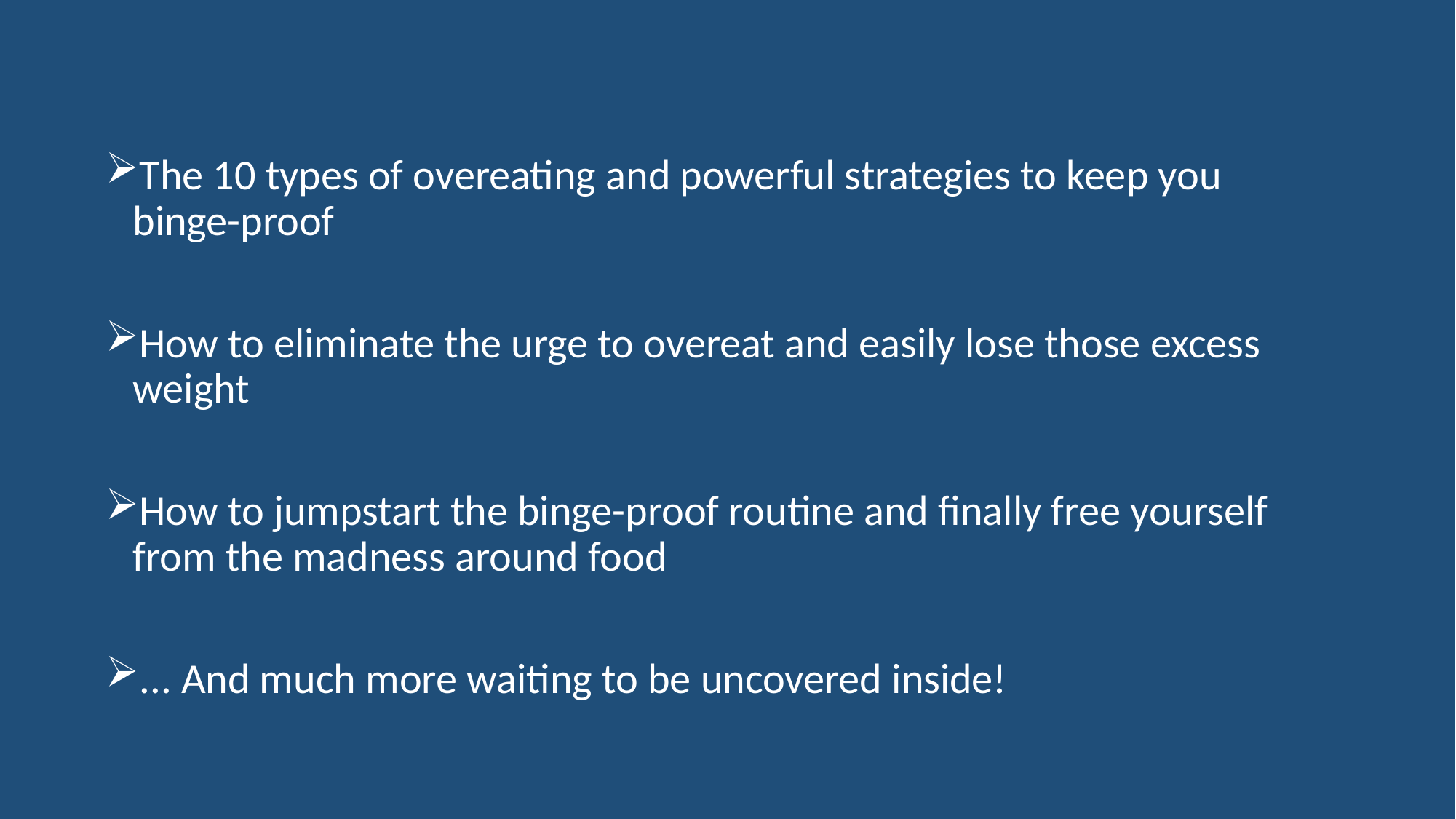

The 10 types of overeating and powerful strategies to keep you binge-proof

How to eliminate the urge to overeat and easily lose those excess weight

How to jumpstart the binge-proof routine and finally free yourself from the madness around food

... And much more waiting to be uncovered inside!